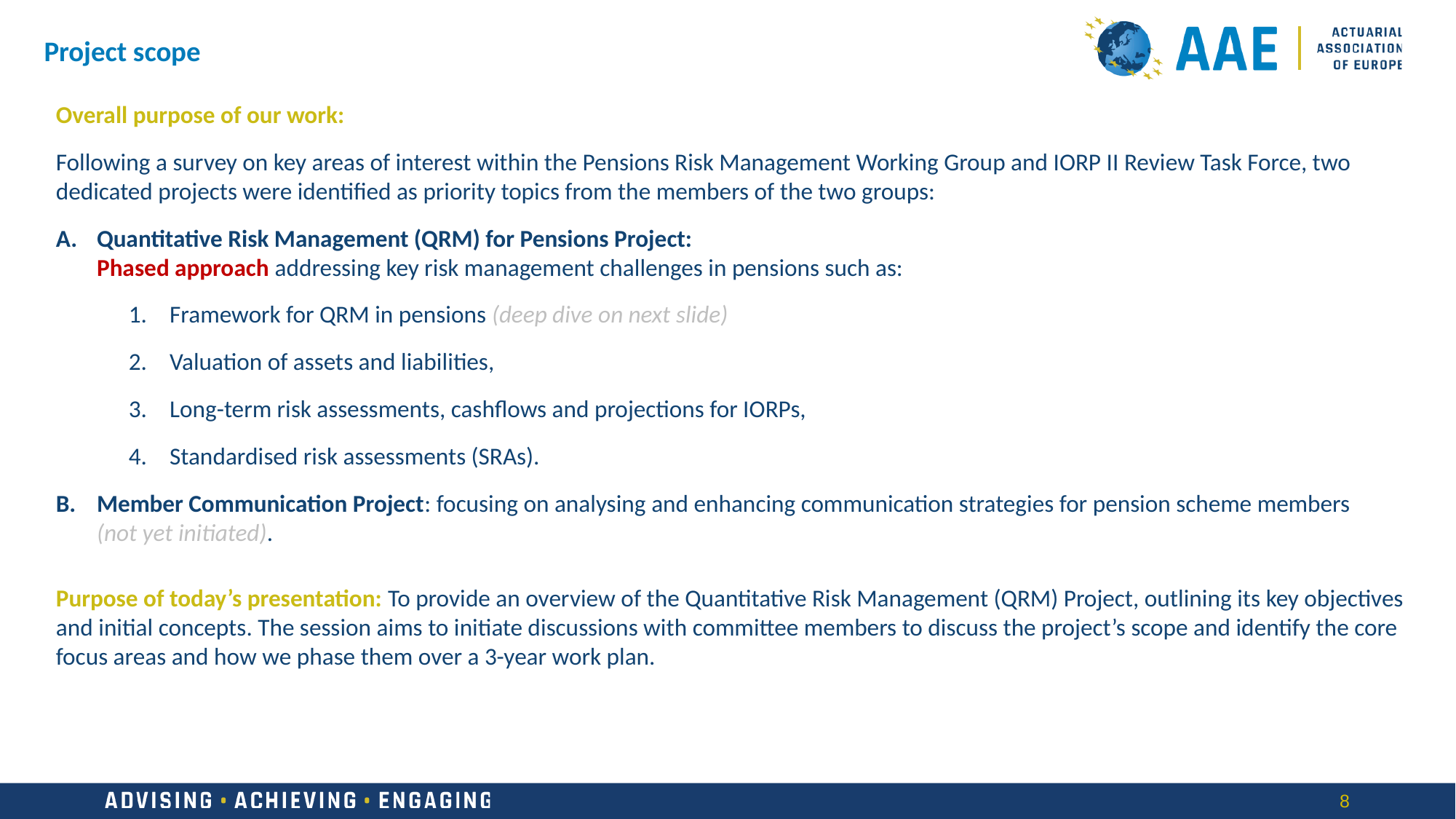

Project scope
Overall purpose of our work:
Following a survey on key areas of interest within the Pensions Risk Management Working Group and IORP II Review Task Force, two dedicated projects were identified as priority topics from the members of the two groups:
Quantitative Risk Management (QRM) for Pensions Project:
Phased approach addressing key risk management challenges in pensions such as:
Framework for QRM in pensions (deep dive on next slide)
Valuation of assets and liabilities,
Long-term risk assessments, cashflows and projections for IORPs,
Standardised risk assessments (SRAs).
Member Communication Project: focusing on analysing and enhancing communication strategies for pension scheme members
(not yet initiated).
Purpose of today’s presentation: To provide an overview of the Quantitative Risk Management (QRM) Project, outlining its key objectives and initial concepts. The session aims to initiate discussions with committee members to discuss the project’s scope and identify the core focus areas and how we phase them over a 3-year work plan.
8